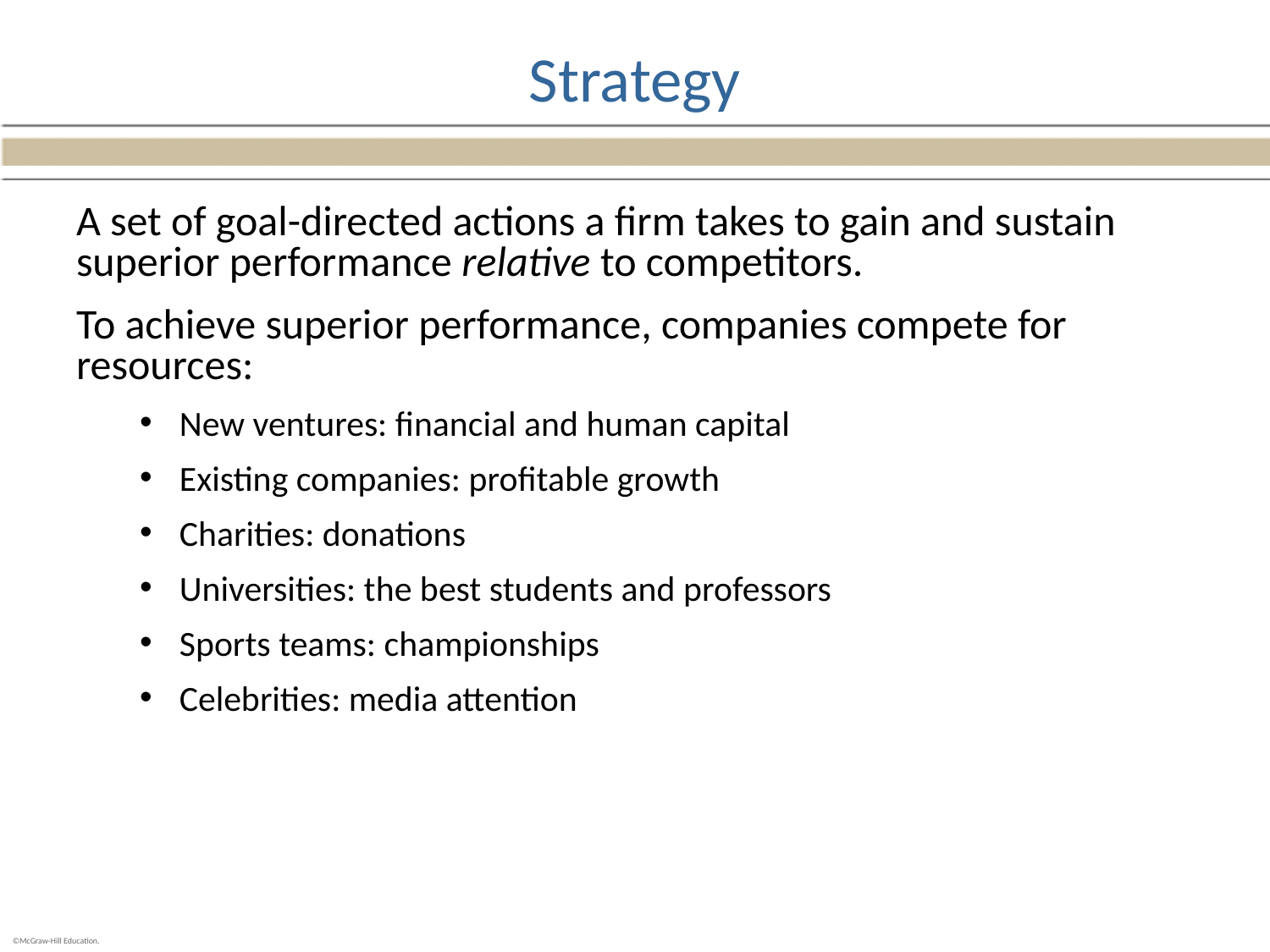

# Strategy
A set of goal-directed actions a firm takes to gain and sustain superior performance relative to competitors.
To achieve superior performance, companies compete for resources:
New ventures: financial and human capital
Existing companies: profitable growth
Charities: donations
Universities: the best students and professors
Sports teams: championships
Celebrities: media attention